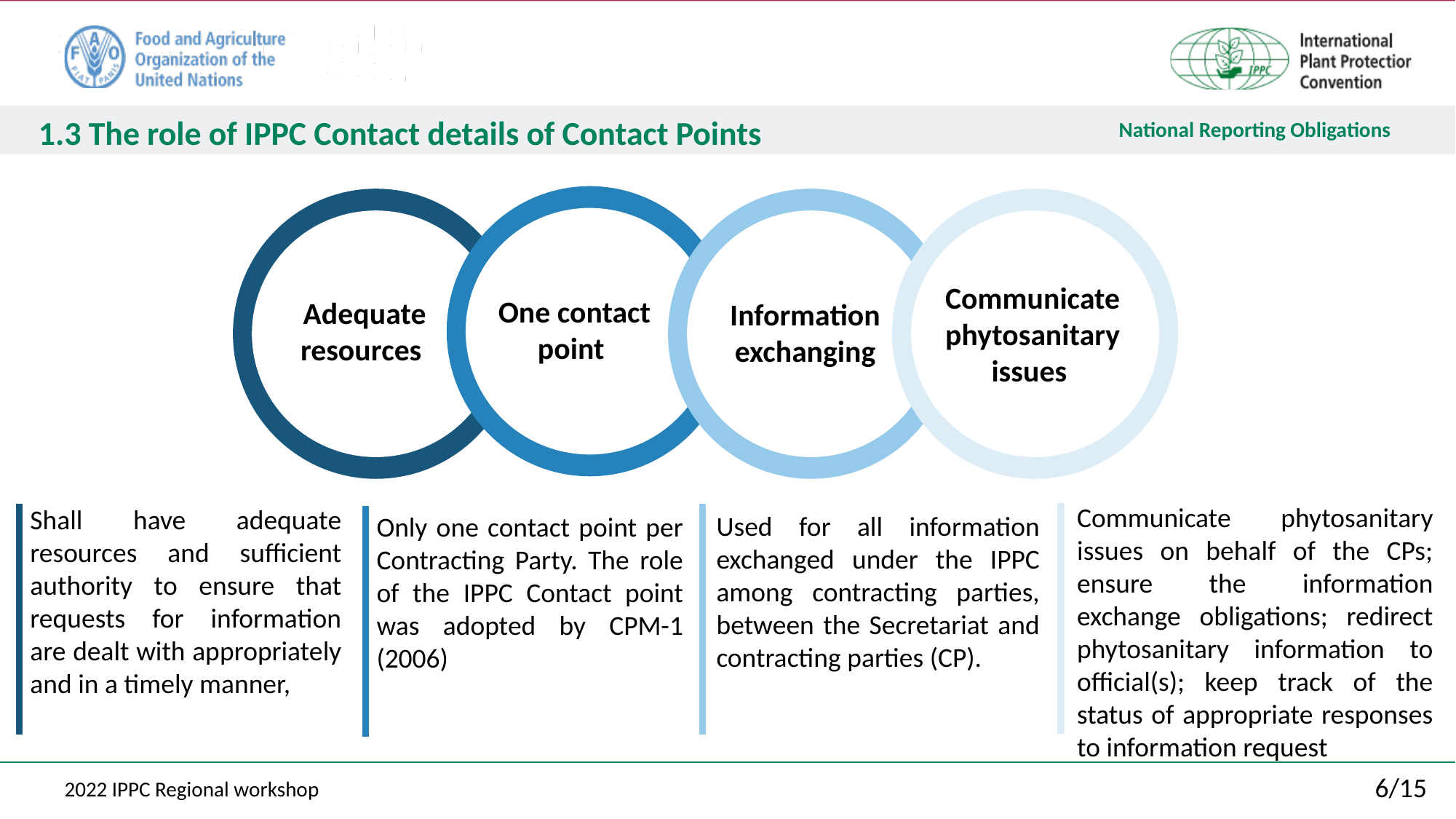

1.3 The role of IPPC Contact details of Contact Points

Communicate phytosanitary issues
One contact point
Adequate resources
Information exchanging
Communicate phytosanitary issues on behalf of the CPs; ensure the information exchange obligations; redirect phytosanitary information to official(s); keep track of the status of appropriate responses to information request
Shall have adequate resources and sufficient authority to ensure that requests for information are dealt with appropriately and in a timely manner,
Used for all information exchanged under the IPPC among contracting parties, between the Secretariat and contracting parties (CP).
Only one contact point per Contracting Party. The role of the IPPC Contact point was adopted by CPM-1 (2006)

6/15